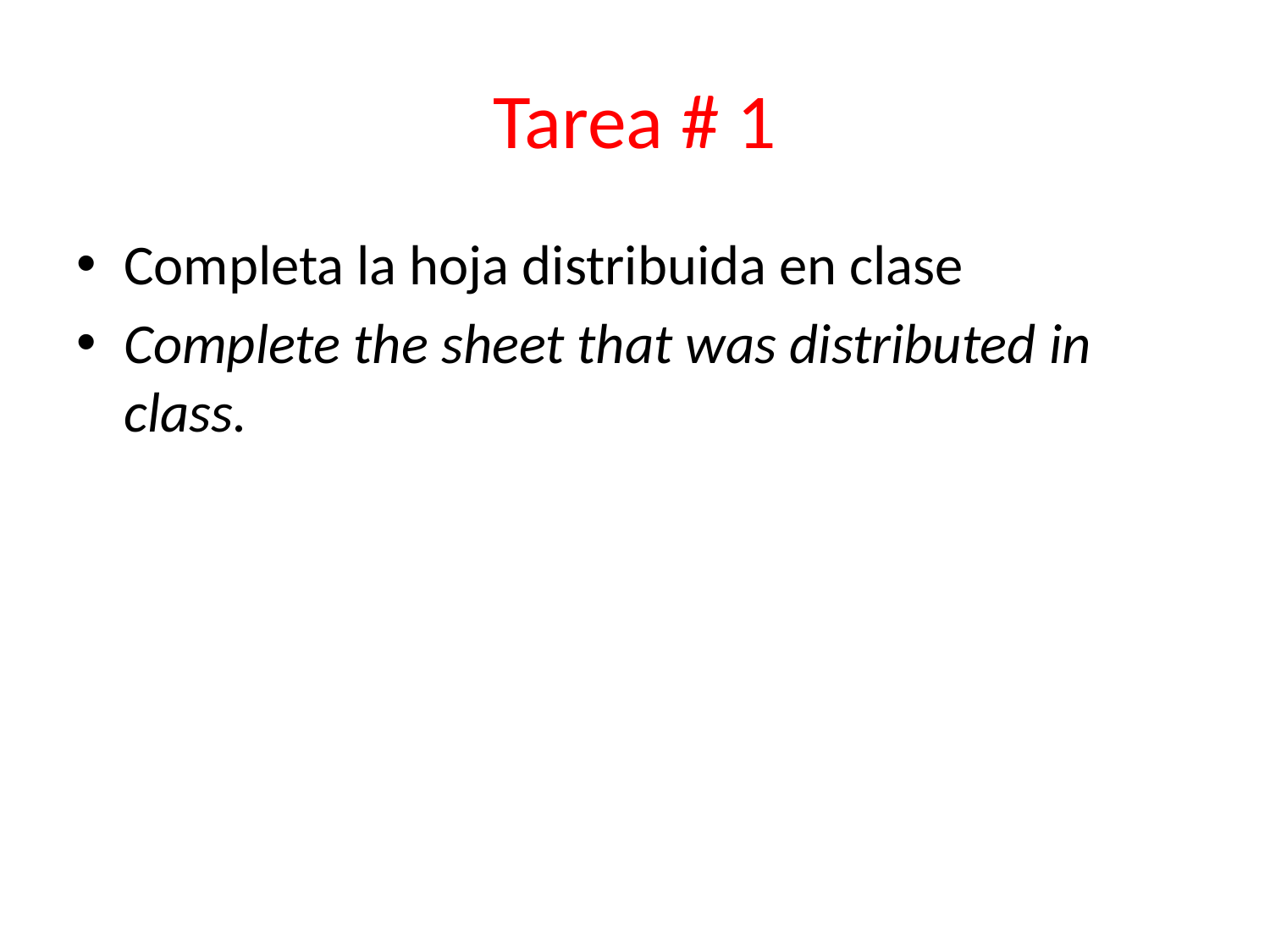

# Tarea # 1
Completa la hoja distribuida en clase
Complete the sheet that was distributed in class.